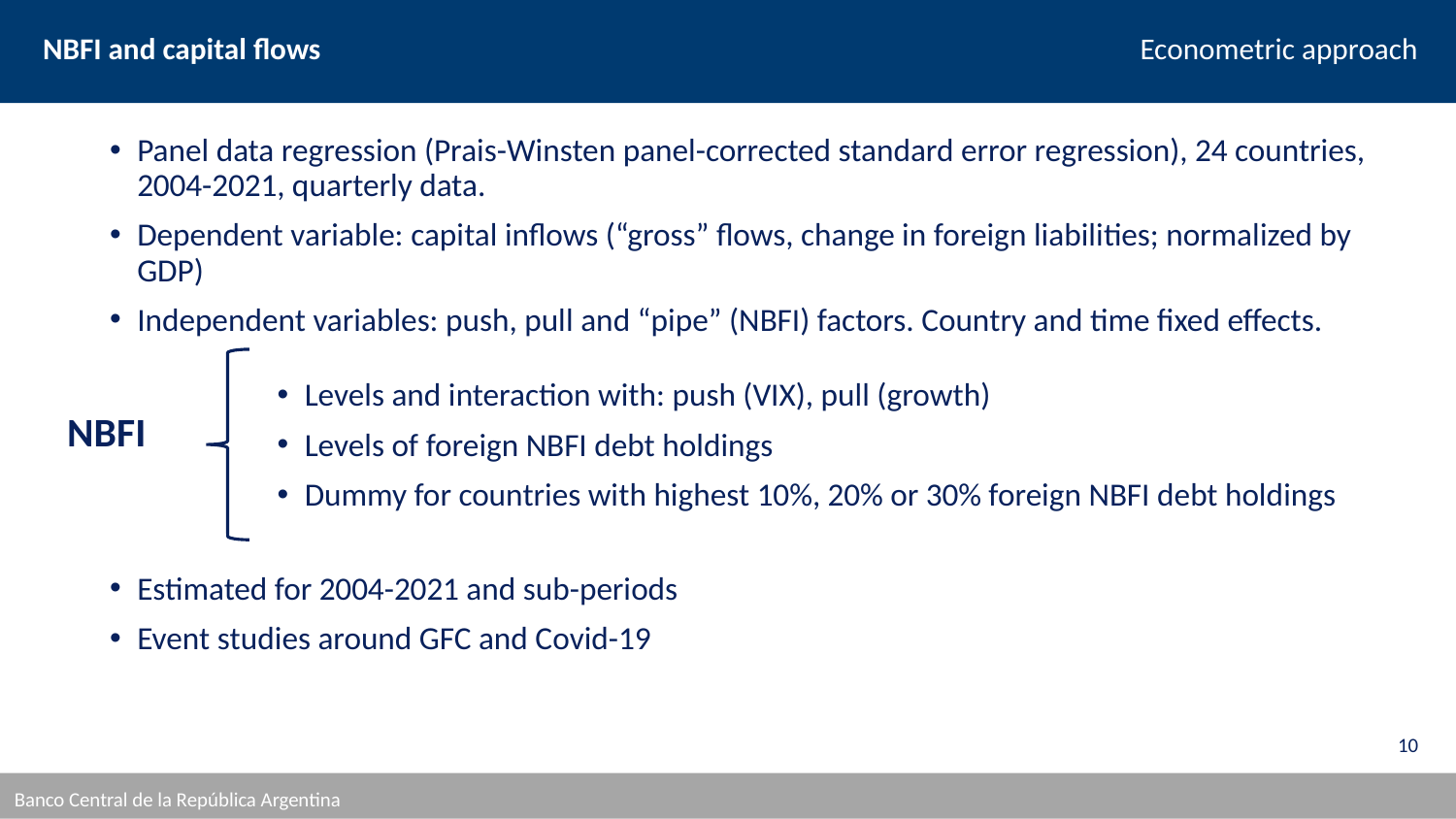

NBFI and capital flows

Econometric approach

Panel data regression (Prais-Winsten panel-corrected standard error regression), 24 countries, 2004-2021, quarterly data.
Dependent variable: capital inflows (“gross” flows, change in foreign liabilities; normalized by GDP)
Independent variables: push, pull and “pipe” (NBFI) factors. Country and time fixed effects.

Levels and interaction with: push (VIX), pull (growth)
Levels of foreign NBFI debt holdings
Dummy for countries with highest 10%, 20% or 30% foreign NBFI debt holdings

NBFI
Estimated for 2004-2021 and sub-periods
Event studies around GFC and Covid-19